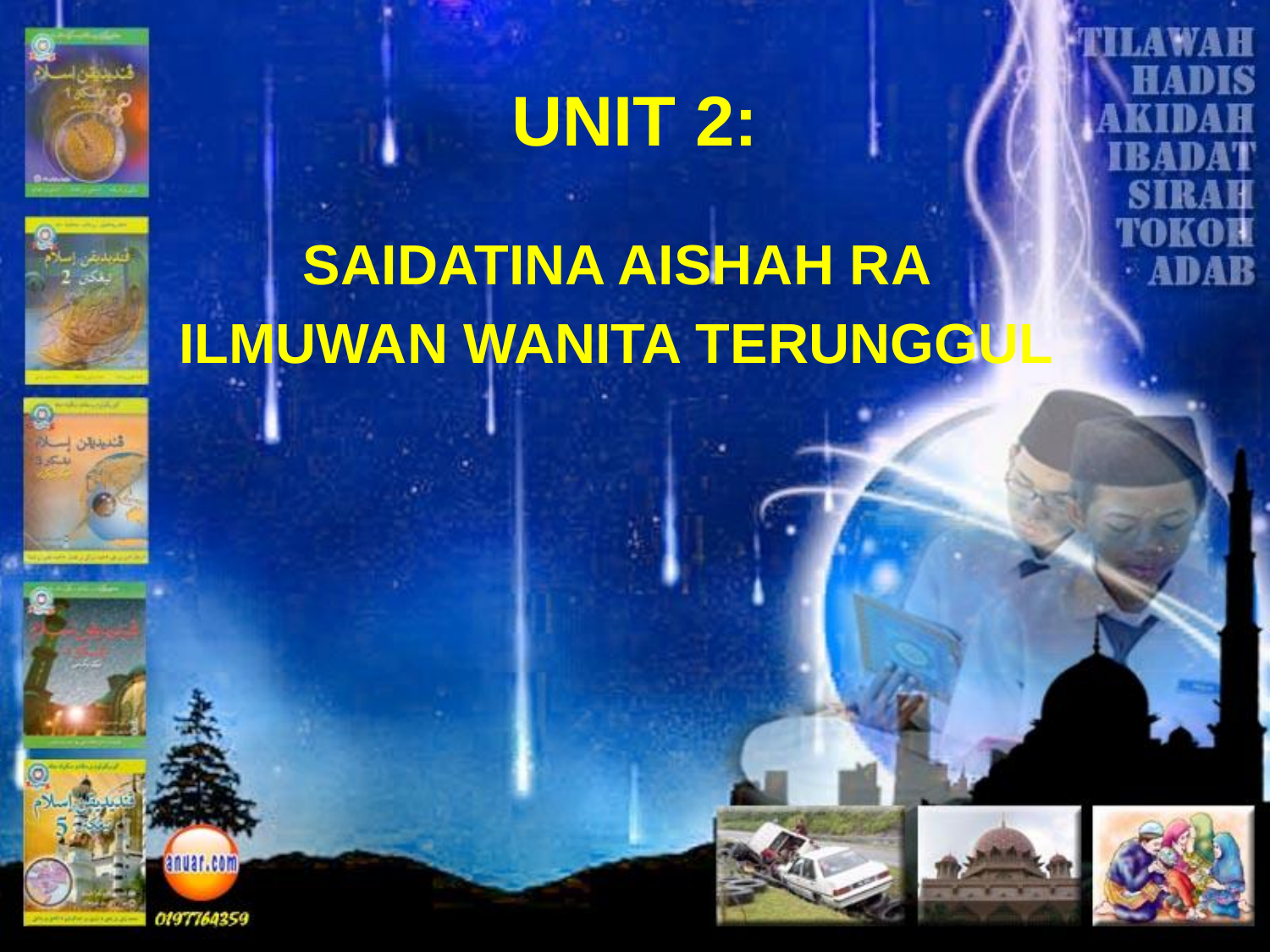

UNIT 2:
SAIDATINA AISHAH RA
ILMUWAN WANITA TERUNGGUL